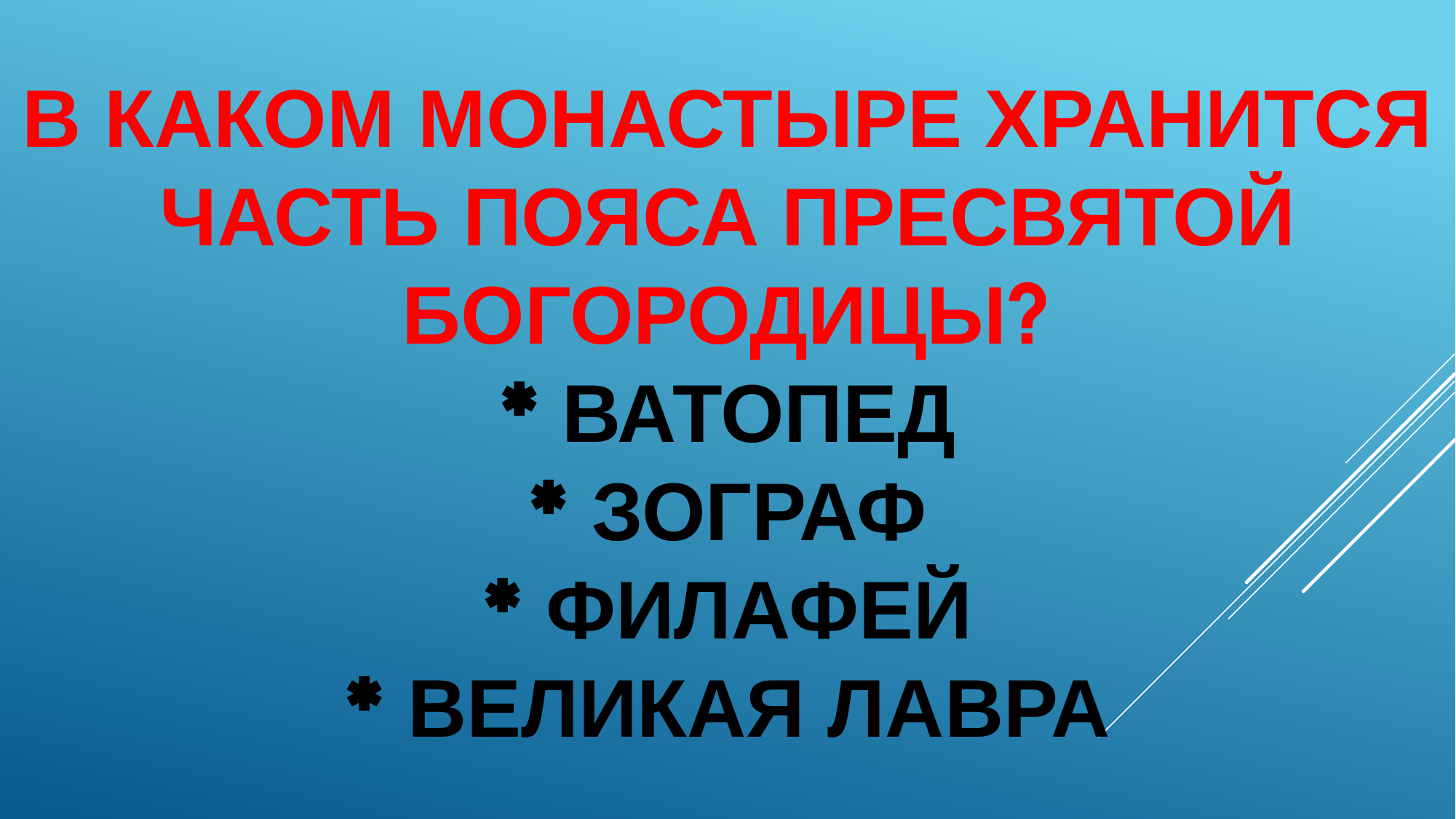

# В каком монастыре хранится часть пояса пресвятой богородицы? * Ватопед * Зограф * Филафей * Великая лавра